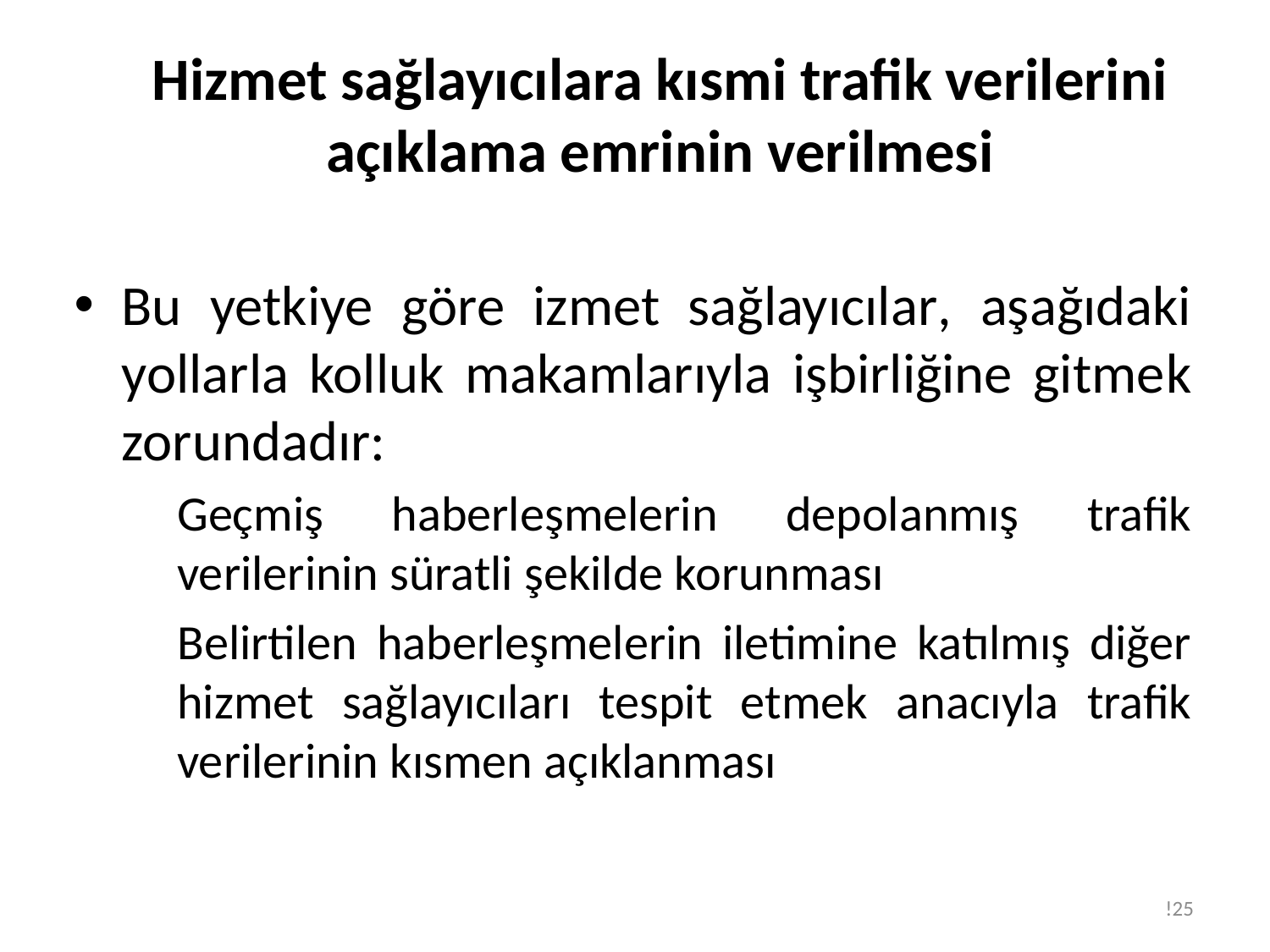

# Hizmet sağlayıcılara kısmi trafik verilerini açıklama emrinin verilmesi
Bu yetkiye göre izmet sağlayıcılar, aşağıdaki yollarla kolluk makamlarıyla işbirliğine gitmek zorundadır:
Geçmiş haberleşmelerin depolanmış trafik verilerinin süratli şekilde korunması
Belirtilen haberleşmelerin iletimine katılmış diğer hizmet sağlayıcıları tespit etmek anacıyla trafik verilerinin kısmen açıklanması
!25